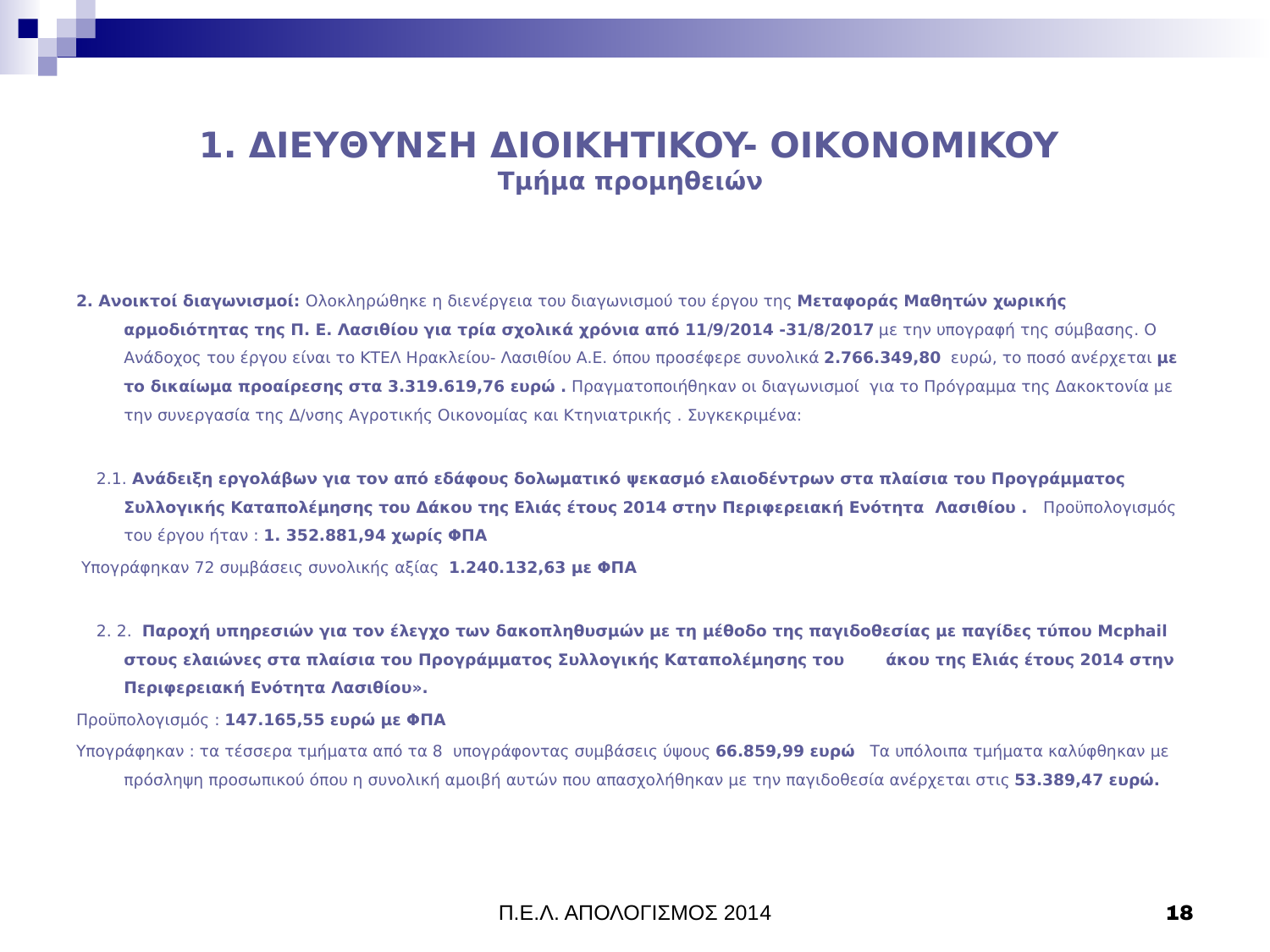

# 1. ΔΙΕΥΘΥΝΣΗ ΔΙΟΙΚHTIKOY- ΟΙΚΟΝOMIKOY Τμήμα προμηθειών
2. Ανοικτοί διαγωνισμοί: Ολοκληρώθηκε η διενέργεια του διαγωνισμού του έργου της Μεταφοράς Μαθητών χωρικής αρμοδιότητας της Π. Ε. Λασιθίου για τρία σχολικά χρόνια από 11/9/2014 -31/8/2017 με την υπογραφή της σύμβασης. Ο Ανάδοχος του έργου είναι το ΚΤΕΛ Ηρακλείου- Λασιθίου Α.Ε. όπου προσέφερε συνολικά 2.766.349,80  ευρώ, το ποσό ανέρχεται με το δικαίωμα προαίρεσης στα 3.319.619,76 ευρώ . Πραγματοποιήθηκαν οι διαγωνισμοί  για το Πρόγραμμα της Δακοκτονία με την συνεργασία της Δ/νσης Αγροτικής Οικονομίας και Κτηνιατρικής . Συγκεκριμένα:

    2.1. Ανάδειξη εργολάβων για τον από εδάφους δολωματικό ψεκασμό ελαιοδέντρων στα πλαίσια του Προγράμματος Συλλογικής Καταπολέμησης του Δάκου της Ελιάς έτους 2014 στην Περιφερειακή Ενότητα  Λασιθίου .   Προϋπολογισμός του έργου ήταν : 1. 352.881,94 χωρίς ΦΠΑ
 Υπογράφηκαν 72 συμβάσεις συνολικής αξίας  1.240.132,63 με ΦΠΑ

    2. 2.  Παροχή υπηρεσιών για τον έλεγχο των δακοπληθυσμών με τη μέθοδο της παγιδοθεσίας με παγίδες τύπου Mcphail στους ελαιώνες στα πλαίσια του Προγράμματος Συλλογικής Καταπολέμησης του 	άκου της Ελιάς έτους 2014 στην Περιφερειακή Ενότητα Λασιθίου».
Προϋπολογισμός : 147.165,55 ευρώ με ΦΠΑ
Υπογράφηκαν : τα τέσσερα τμήματα από τα 8  υπογράφοντας συμβάσεις ύψους 66.859,99 ευρώ   Τα υπόλοιπα τμήματα καλύφθηκαν με πρόσληψη προσωπικού όπου η συνολική αμοιβή αυτών που απασχολήθηκαν με την παγιδοθεσία ανέρχεται στις 53.389,47 ευρώ.

Π.Ε.Λ. ΑΠΟΛΟΓΙΣΜΟΣ 2014
18